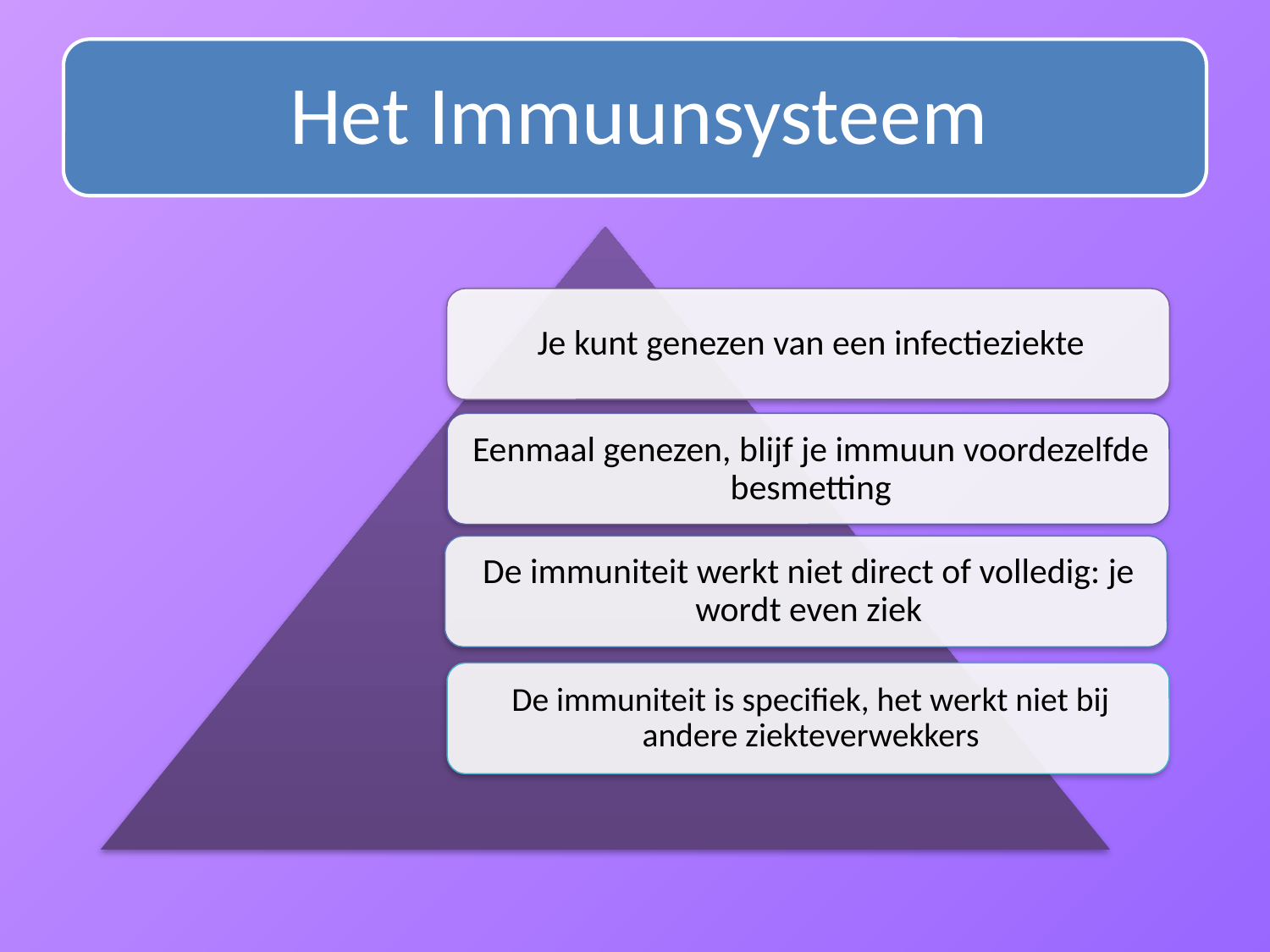

Het Immuunsysteem
Je kunt genezen van een infectieziekte
Eenmaal genezen, blijf je immuun voordezelfde besmetting
De immuniteit werkt niet direct of volledig: je wordt even ziek
De immuniteit is specifiek, het werkt niet bij andere ziekteverwekkers